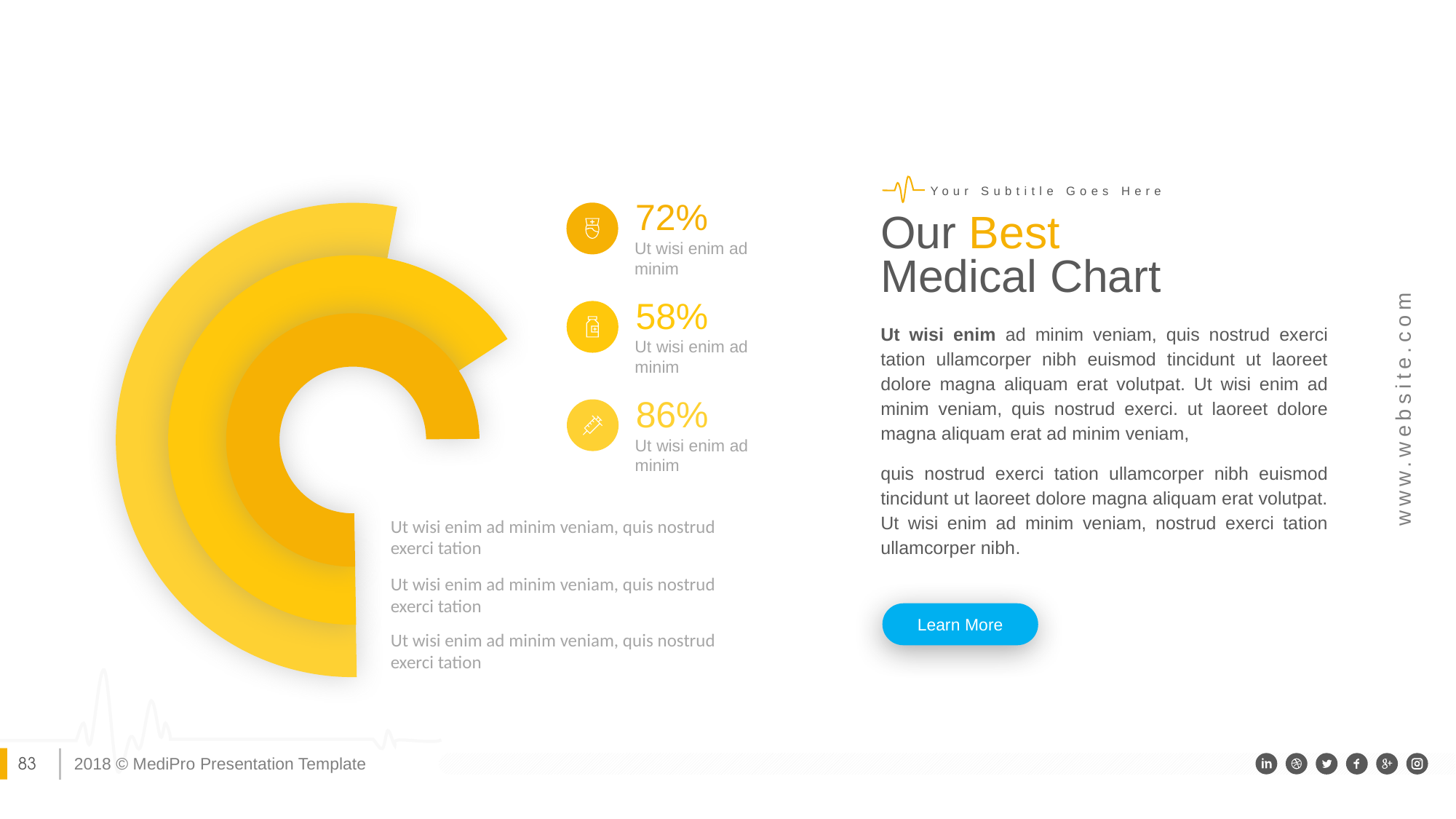

Your Subtitle Goes Here

72%
Ut wisi enim ad minim

Our Best
Medical Chart
58%
Ut wisi enim ad minim

Ut wisi enim ad minim veniam, quis nostrud exerci tation ullamcorper nibh euismod tincidunt ut laoreet dolore magna aliquam erat volutpat. Ut wisi enim ad minim veniam, quis nostrud exerci. ut laoreet dolore magna aliquam erat ad minim veniam,
quis nostrud exerci tation ullamcorper nibh euismod tincidunt ut laoreet dolore magna aliquam erat volutpat. Ut wisi enim ad minim veniam, nostrud exerci tation ullamcorper nibh.
86%
Ut wisi enim ad minim

Ut wisi enim ad minim veniam, quis nostrud exerci tation
Ut wisi enim ad minim veniam, quis nostrud exerci tation
Learn More
Ut wisi enim ad minim veniam, quis nostrud exerci tation